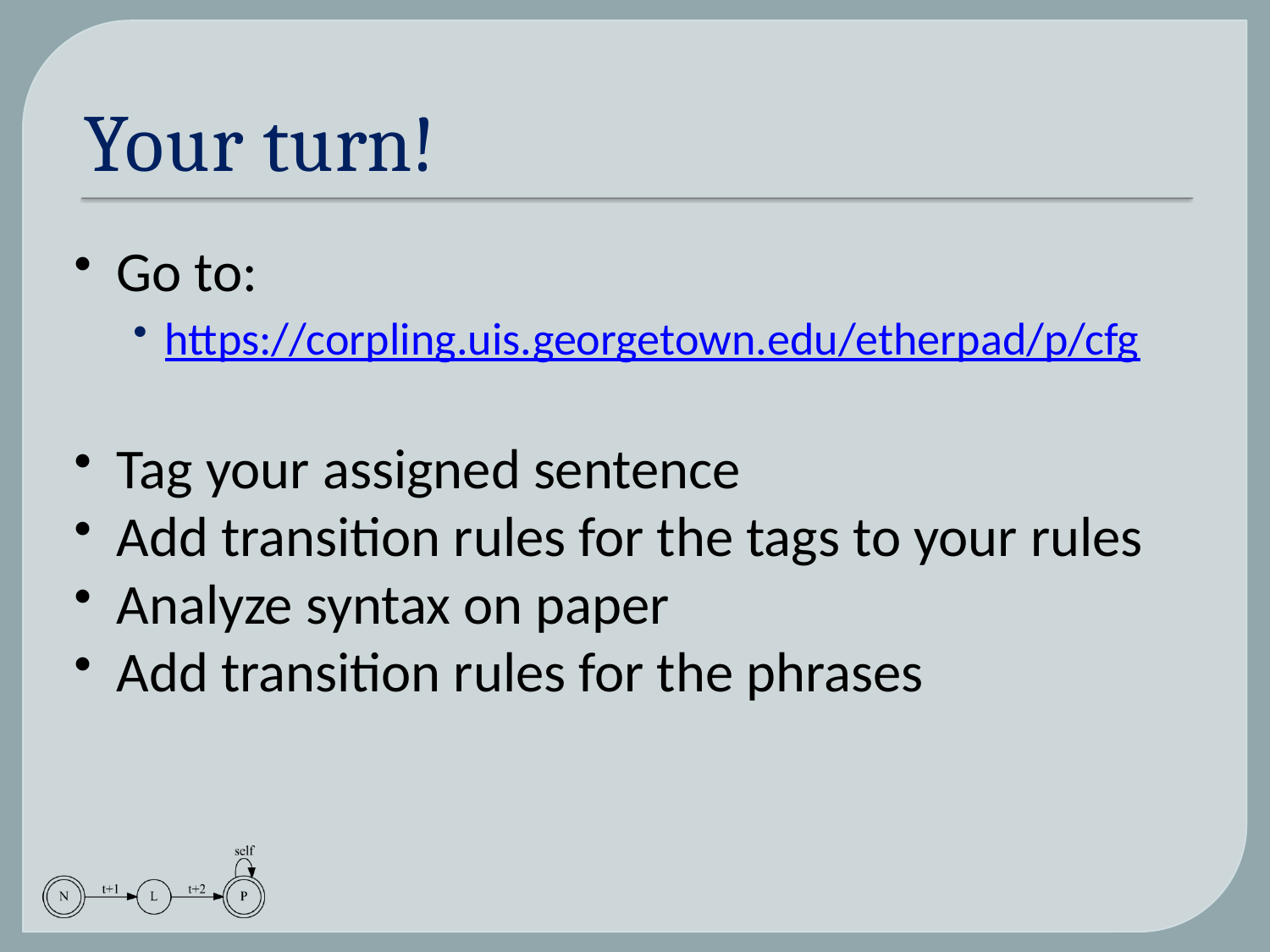

# Your turn!
Go to:
https://corpling.uis.georgetown.edu/etherpad/p/cfg

Tag your assigned sentence
Add transition rules for the tags to your rules
Analyze syntax on paper
Add transition rules for the phrases